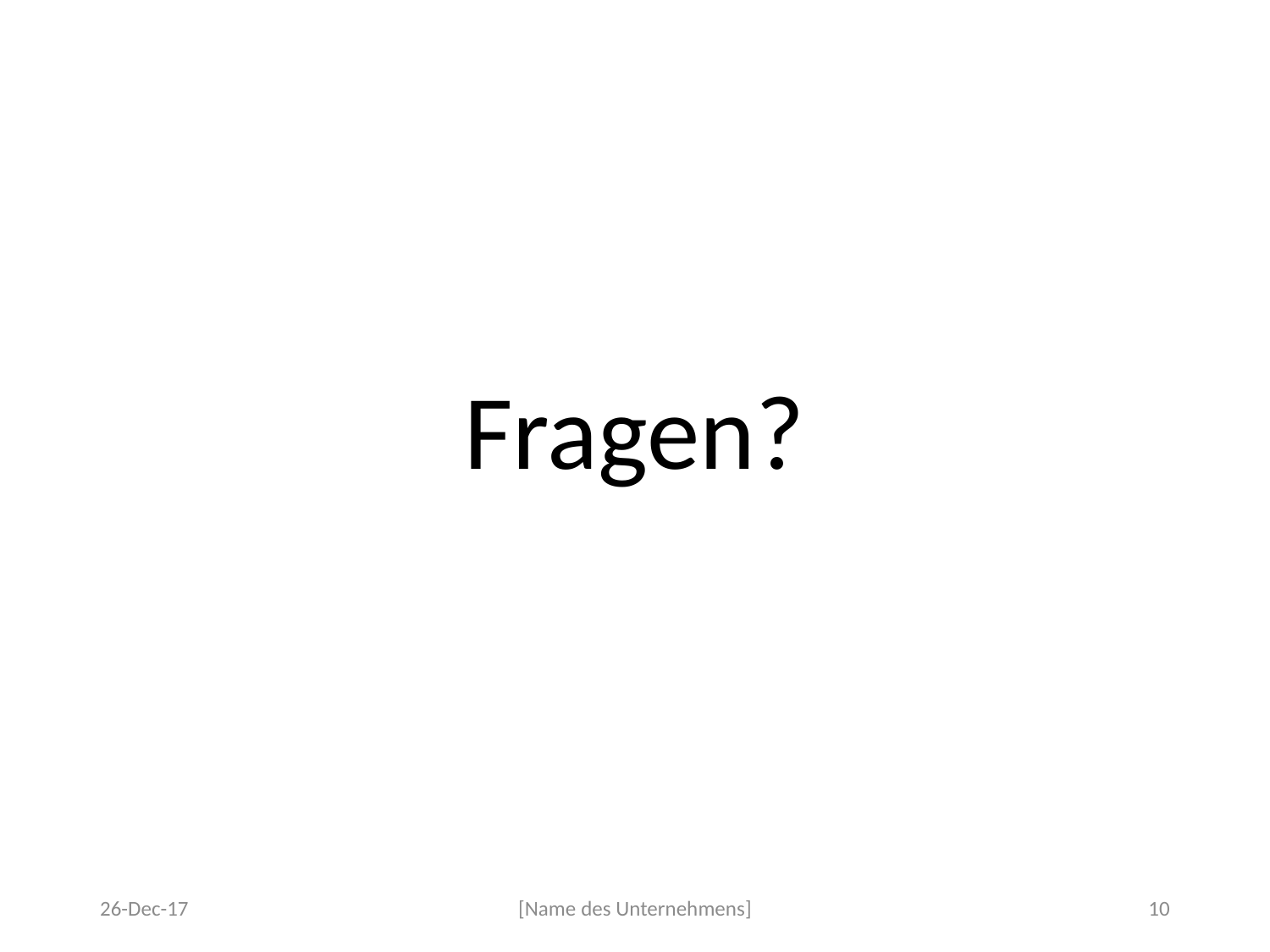

# Fragen?

26-Dec-17
[Name des Unternehmens]
10